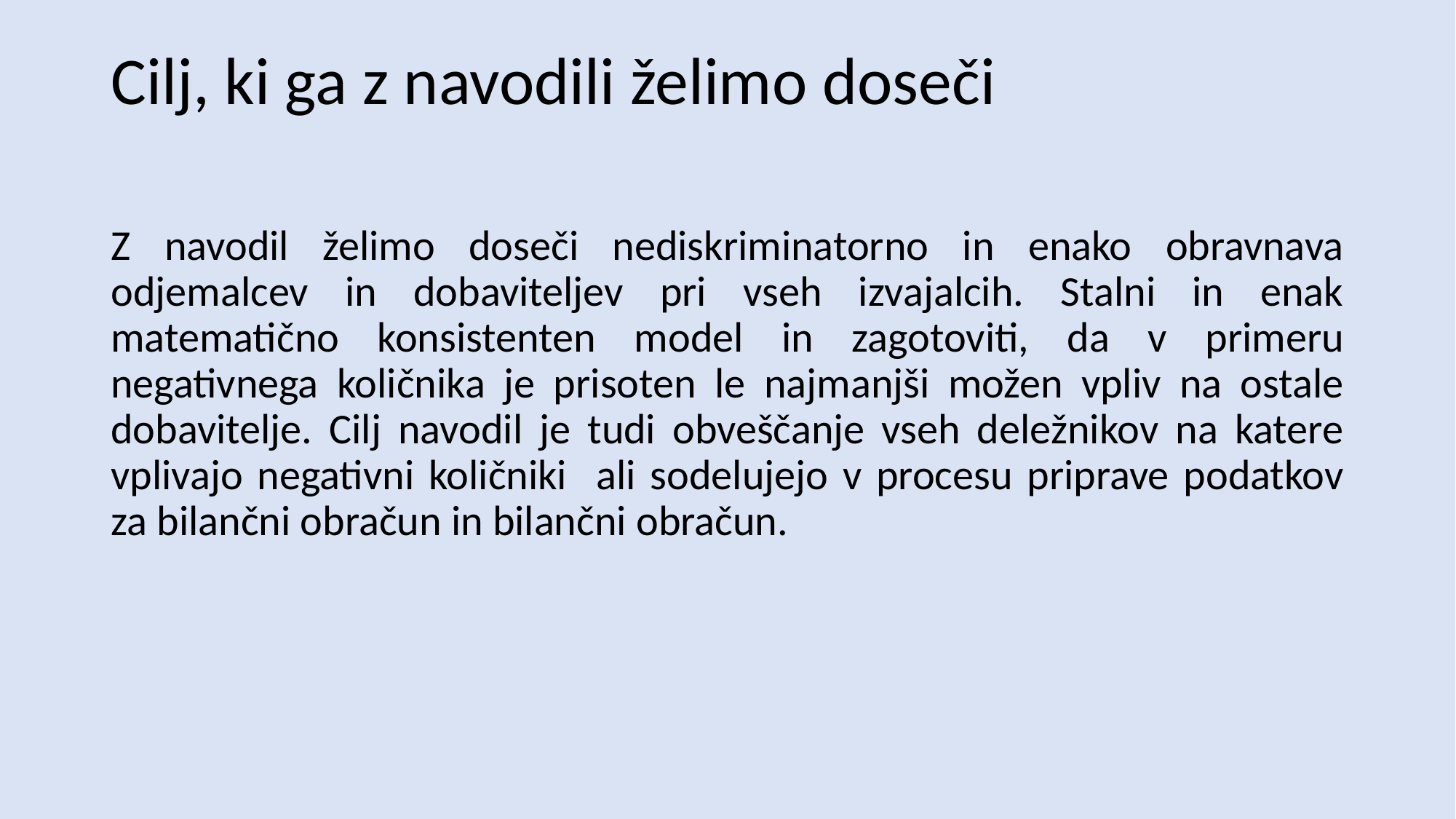

# Cilj, ki ga z navodili želimo doseči
Z navodil želimo doseči nediskriminatorno in enako obravnava odjemalcev in dobaviteljev pri vseh izvajalcih. Stalni in enak matematično konsistenten model in zagotoviti, da v primeru negativnega količnika je prisoten le najmanjši možen vpliv na ostale dobavitelje. Cilj navodil je tudi obveščanje vseh deležnikov na katere vplivajo negativni količniki  ali sodelujejo v procesu priprave podatkov za bilančni obračun in bilančni obračun.